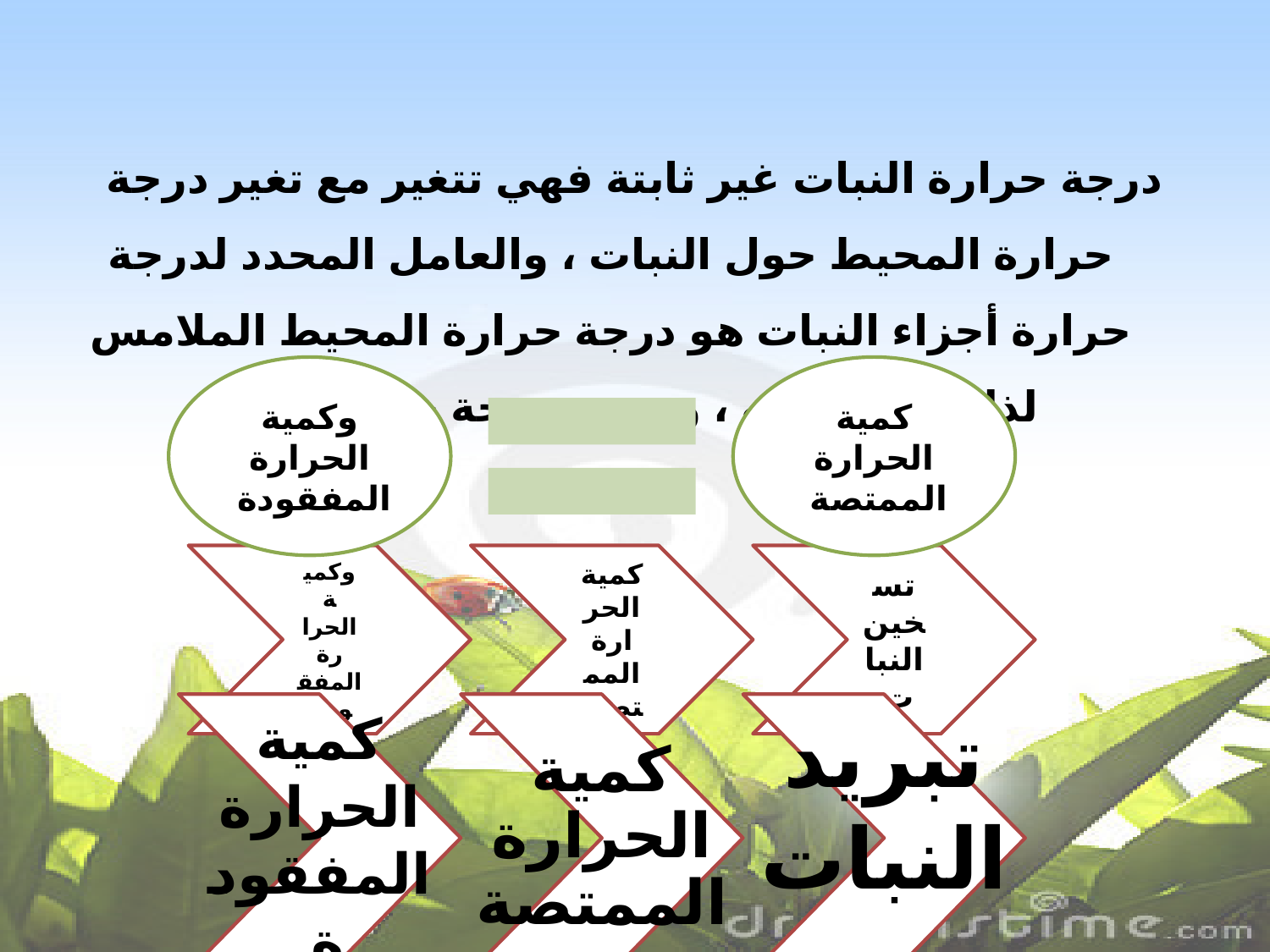

درجة حرارة النبات غير ثابتة فهي تتغير مع تغير درجة حرارة المحيط حول النبات ، والعامل المحدد لدرجة حرارة أجزاء النبات هو درجة حرارة المحيط الملامس لذلك الجزء منه ، وتعتمد درجة حرارة النبات

وكمية الحرارة المفقودة
كمية الحرارة الممتصة
وكمية الحرارة المفقودة
كمية الحرارة الممتصة
تسخين النبات
كمية الحرارة الممتصة
كمية الحرارة المفقودة